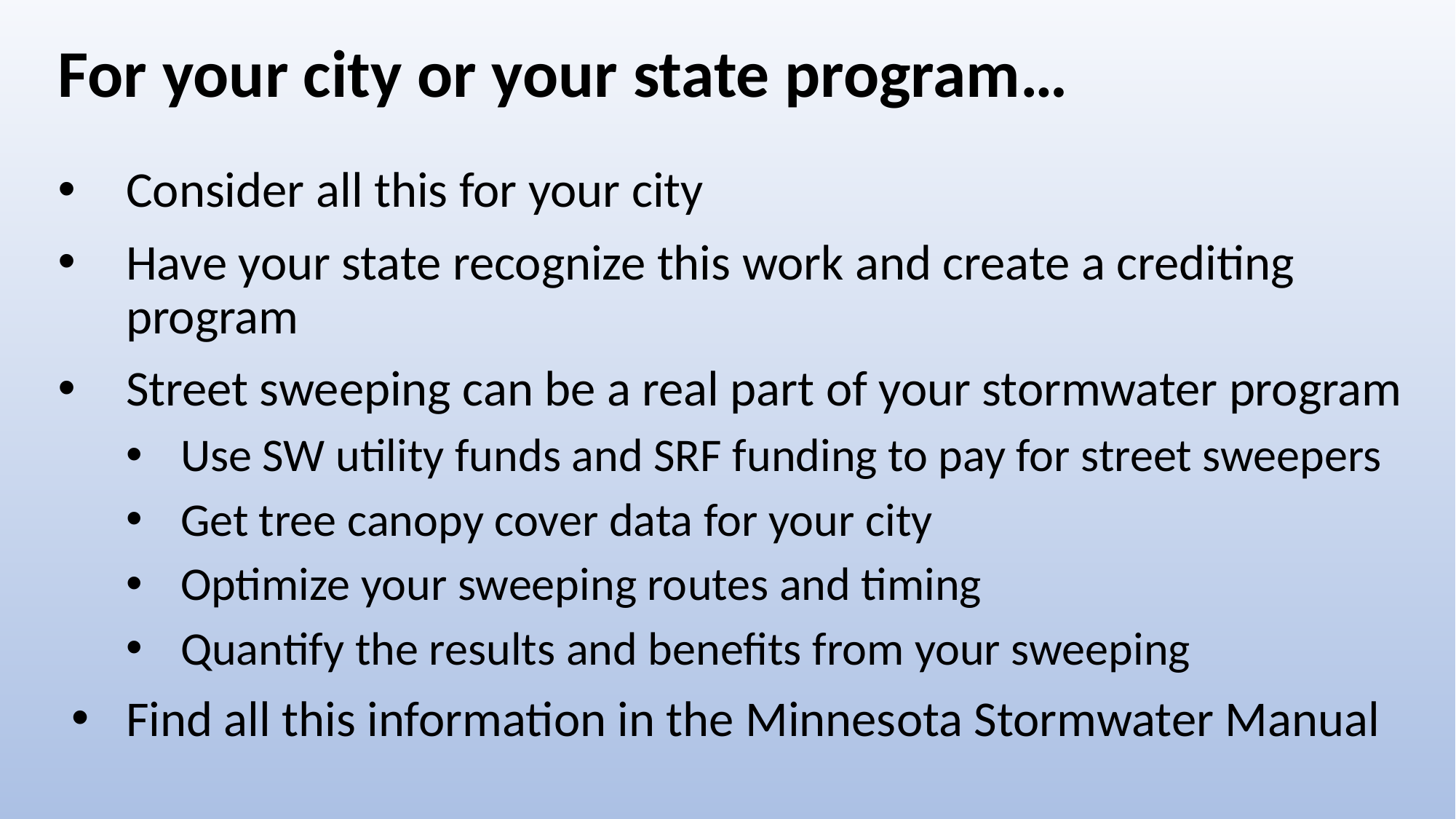

For your city or your state program…

Consider all this for your city
Have your state recognize this work and create a crediting program
Street sweeping can be a real part of your stormwater program
Use SW utility funds and SRF funding to pay for street sweepers
Get tree canopy cover data for your city
Optimize your sweeping routes and timing
Quantify the results and benefits from your sweeping
Find all this information in the Minnesota Stormwater Manual